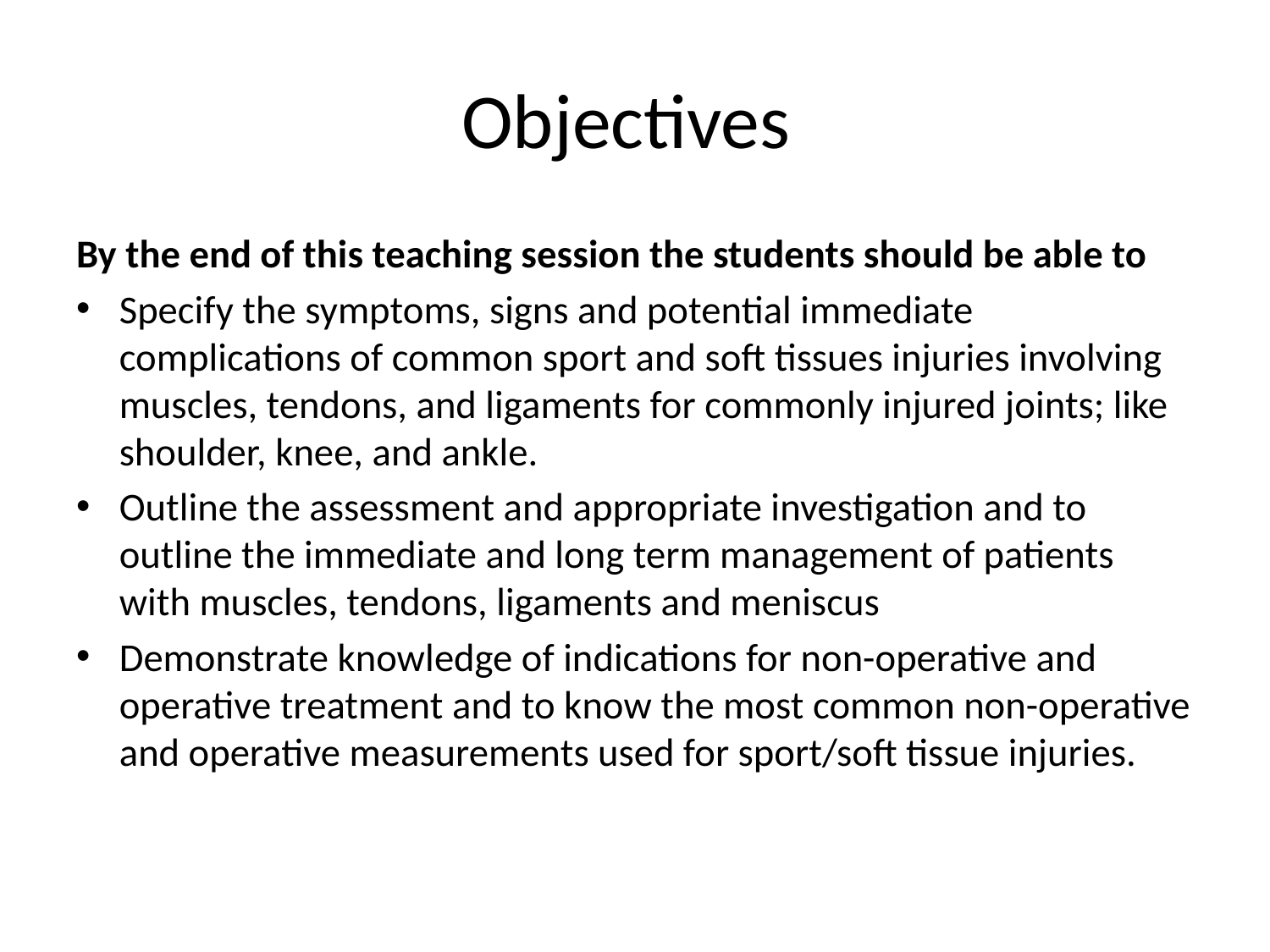

# Objectives
By the end of this teaching session the students should be able to
Specify the symptoms, signs and potential immediate complications of common sport and soft tissues injuries involving muscles, tendons, and ligaments for commonly injured joints; like shoulder, knee, and ankle.
Outline the assessment and appropriate investigation and to outline the immediate and long term management of patients with muscles, tendons, ligaments and meniscus
Demonstrate knowledge of indications for non-operative and operative treatment and to know the most common non-operative and operative measurements used for sport/soft tissue injuries.